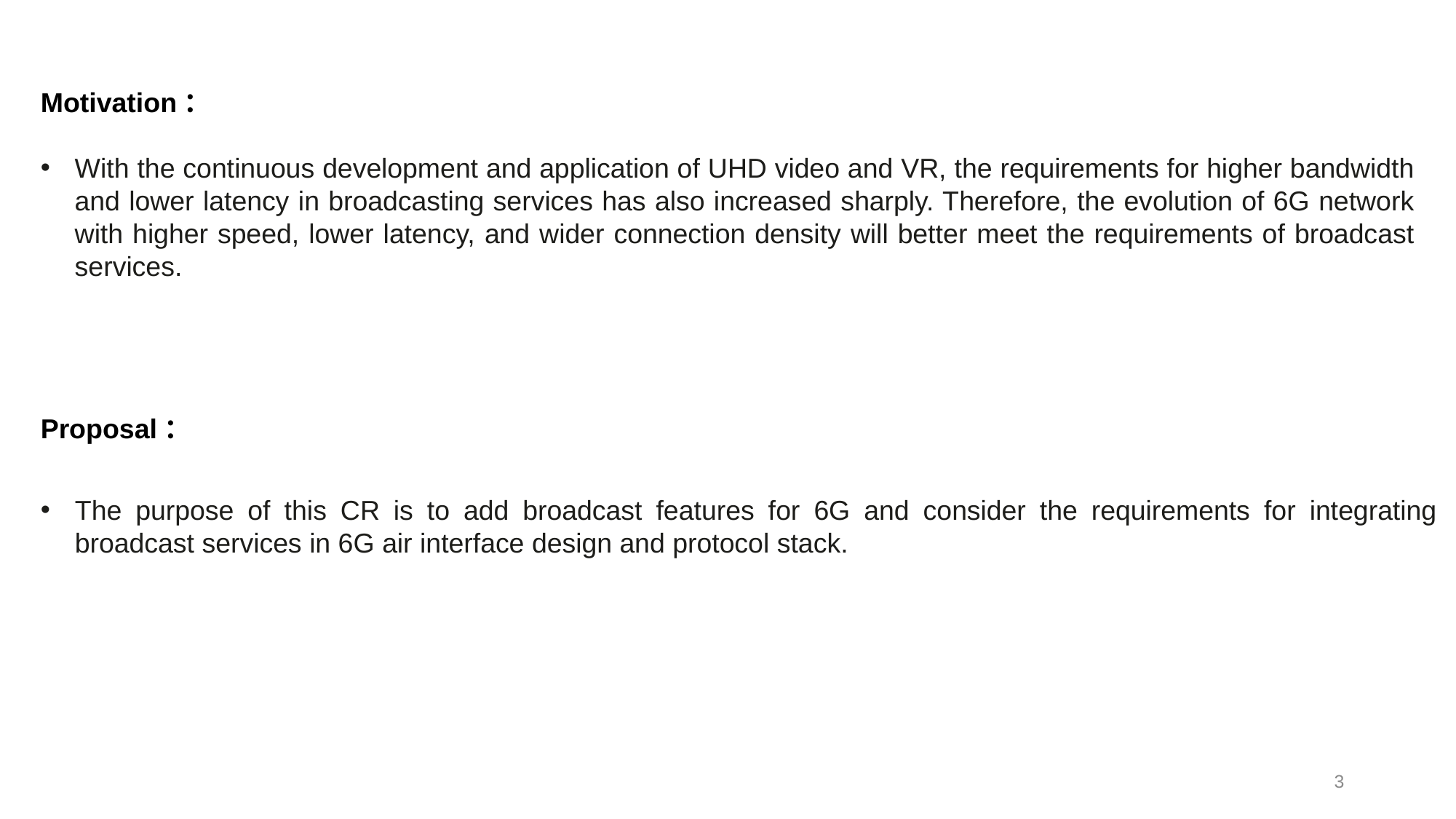

Motivation：

With the continuous development and application of UHD video and VR, the requirements for higher bandwidth and lower latency in broadcasting services has also increased sharply. Therefore, the evolution of 6G network with higher speed, lower latency, and wider connection density will better meet the requirements of broadcast services.
Proposal：

The purpose of this CR is to add broadcast features for 6G and consider the requirements for integrating broadcast services in 6G air interface design and protocol stack.
3